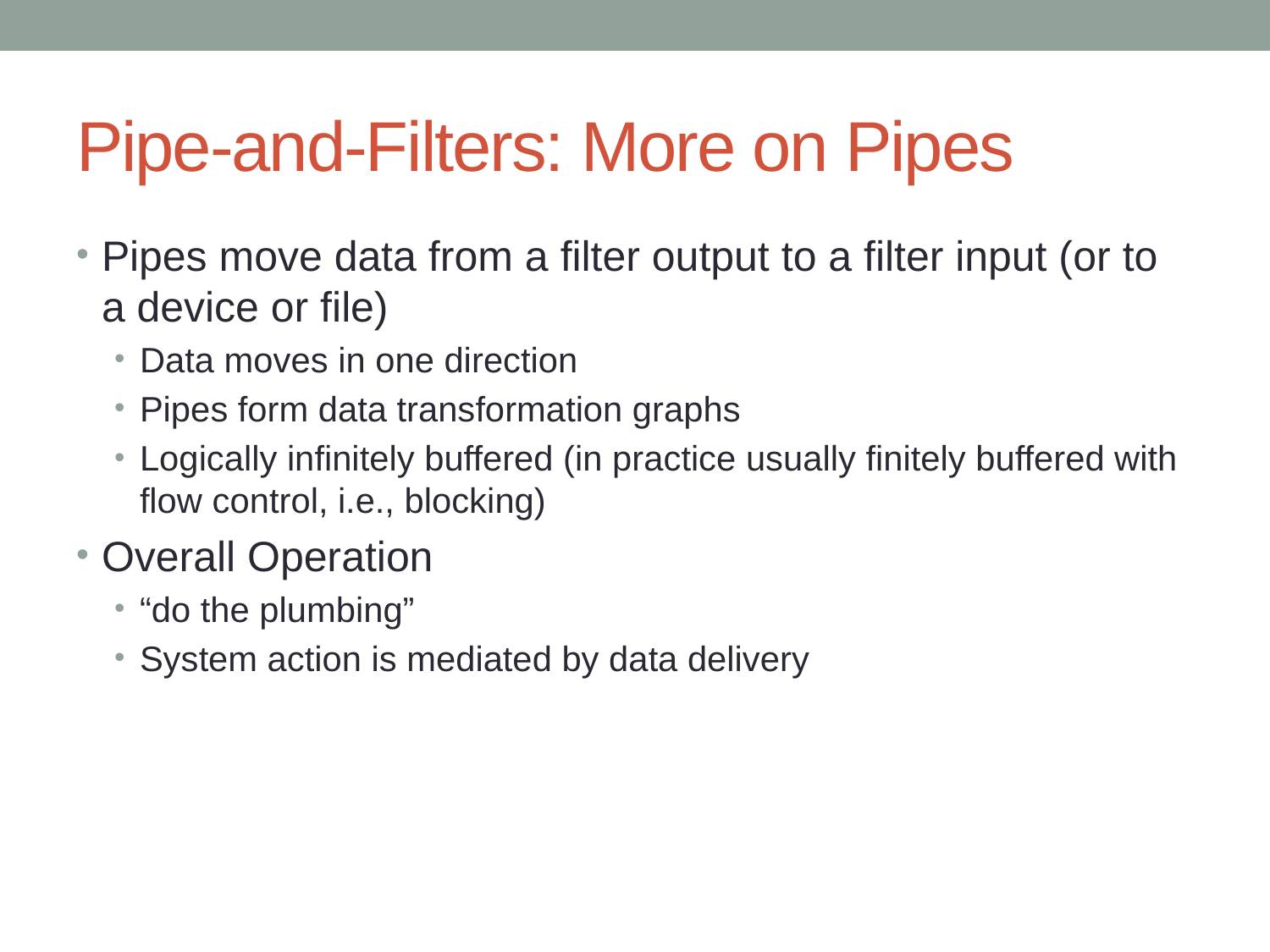

# Pipe-and-Filters: More on Pipes
Pipes move data from a filter output to a filter input (or to a device or file)
Data moves in one direction
Pipes form data transformation graphs
Logically infinitely buffered (in practice usually finitely buffered with flow control, i.e., blocking)
Overall Operation
“do the plumbing”
System action is mediated by data delivery